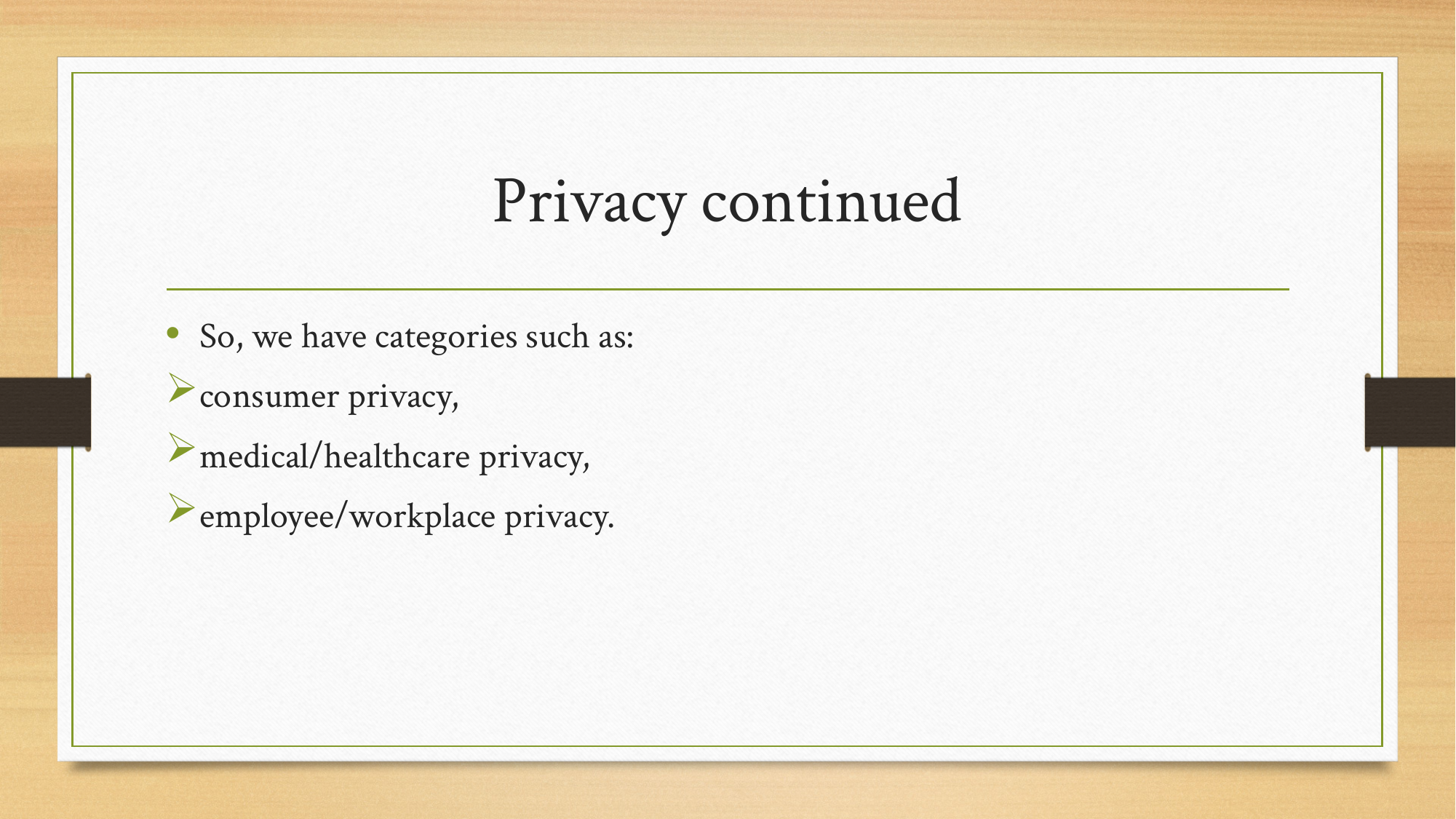

# Privacy continued
So, we have categories such as:
consumer privacy,
medical/healthcare privacy,
employee/workplace privacy.